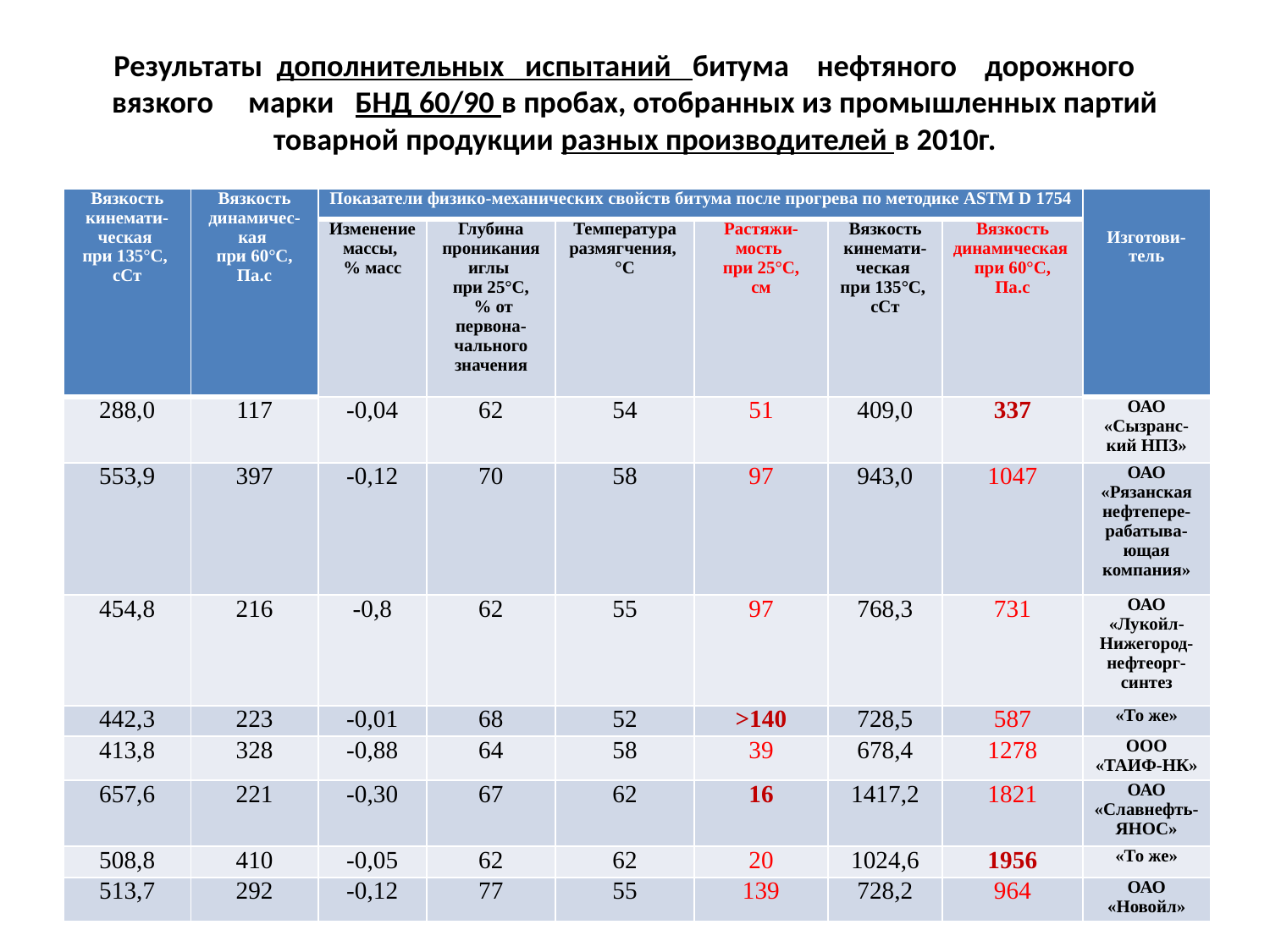

# Результаты  дополнительных   испытаний   битума    нефтяного    дорожного    вязкого     марки   БНД 60/90 в пробах, отобранных из промышленных партий товарной продукции разных производителей в 2010г.
| Вязкость кинемати-ческая при 135°С, сСт | Вязкость динамичес-кая при 60°С, Па.с | Показатели физико-механических свойств битума после прогрева по методике ASTM D 1754 |  |  |  |  |  | Изготови-тель |
| --- | --- | --- | --- | --- | --- | --- | --- | --- |
|  |  | Изменение массы, % масс | Глубина проникания иглы при 25°С, % от первона-чального значения | Температура размягчения, °С | Растяжи-мость при 25°С, см | Вязкость кинемати-ческая при 135°С, сСт | Вязкость динамическая при 60°С, Па.с |  |
| 288,0 | 117 | -0,04 | 62 | 54 | 51 | 409,0 | 337 | ОАО «Сызранс-кий НПЗ» |
| 553,9 | 397 | -0,12 | 70 | 58 | 97 | 943,0 | 1047 | ОАО «Рязанская нефтепере-рабатыва-ющая компания» |
| 454,8 | 216 | -0,8 | 62 | 55 | 97 | 768,3 | 731 | ОАО «Лукойл-Нижегород-нефтеорг-синтез |
| 442,3 | 223 | -0,01 | 68 | 52 | >140 | 728,5 | 587 | «То же» |
| 413,8 | 328 | -0,88 | 64 | 58 | 39 | 678,4 | 1278 | ООО «ТАИФ-НК» |
| 657,6 | 221 | -0,30 | 67 | 62 | 16 | 1417,2 | 1821 | ОАО «Славнефть-ЯНОС» |
| 508,8 | 410 | -0,05 | 62 | 62 | 20 | 1024,6 | 1956 | «То же» |
| 513,7 | 292 | -0,12 | 77 | 55 | 139 | 728,2 | 964 | ОАО «Новойл» |